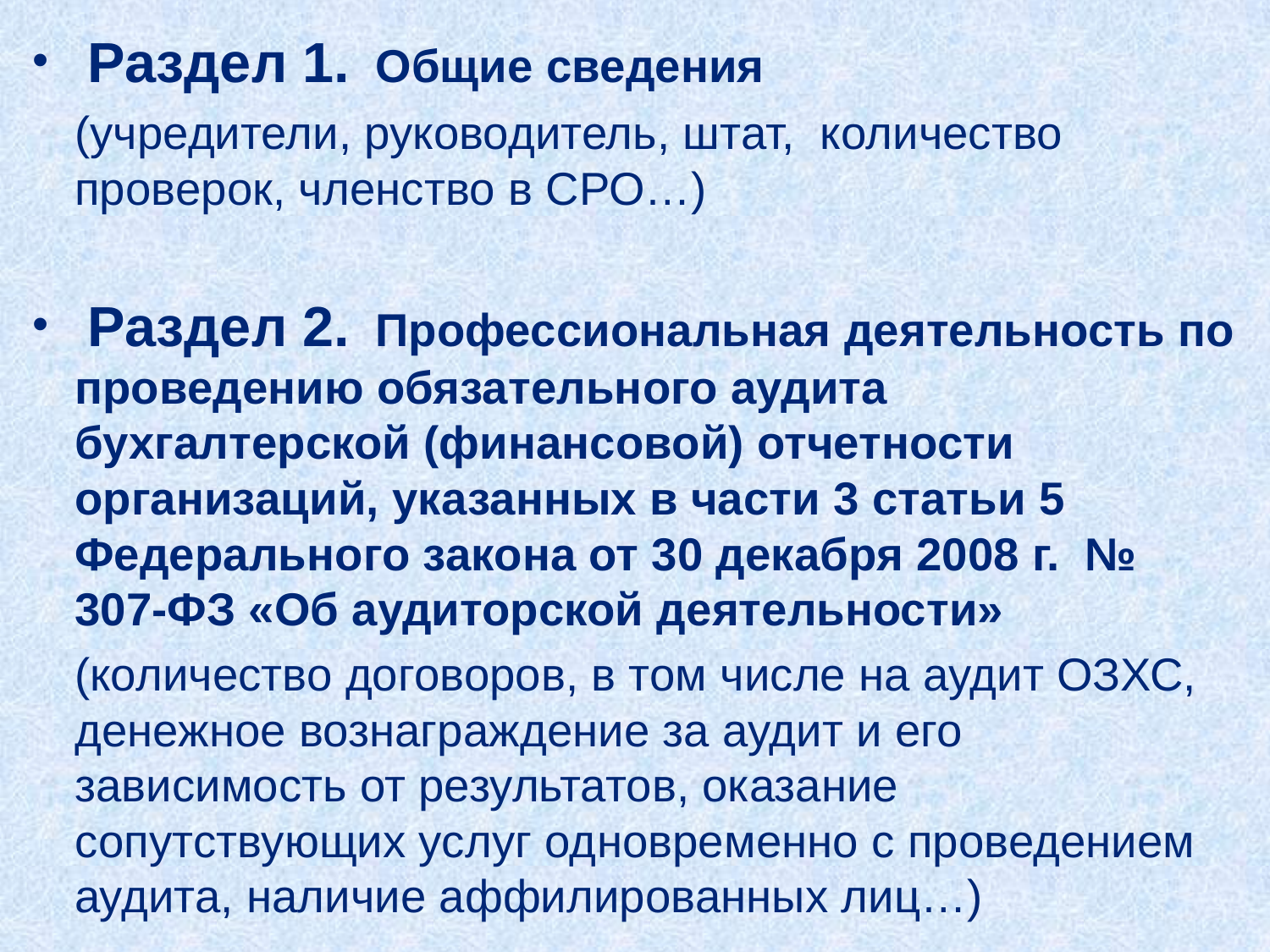

Раздел 1.  Общие сведения
	(учредители, руководитель, штат,  количество проверок, членство в СРО…)

 Раздел 2.  Профессиональная деятельность по проведению обязательного аудита бухгалтерской (финансовой) отчетности организаций, указанных в части 3 статьи 5 Федерального закона от 30 декабря 2008 г.  № 307-ФЗ «Об аудиторской деятельности»
	(количество договоров, в том числе на аудит ОЗХС, денежное вознаграждение за аудит и его зависимость от результатов, оказание сопутствующих услуг одновременно с проведением аудита, наличие аффилированных лиц…)